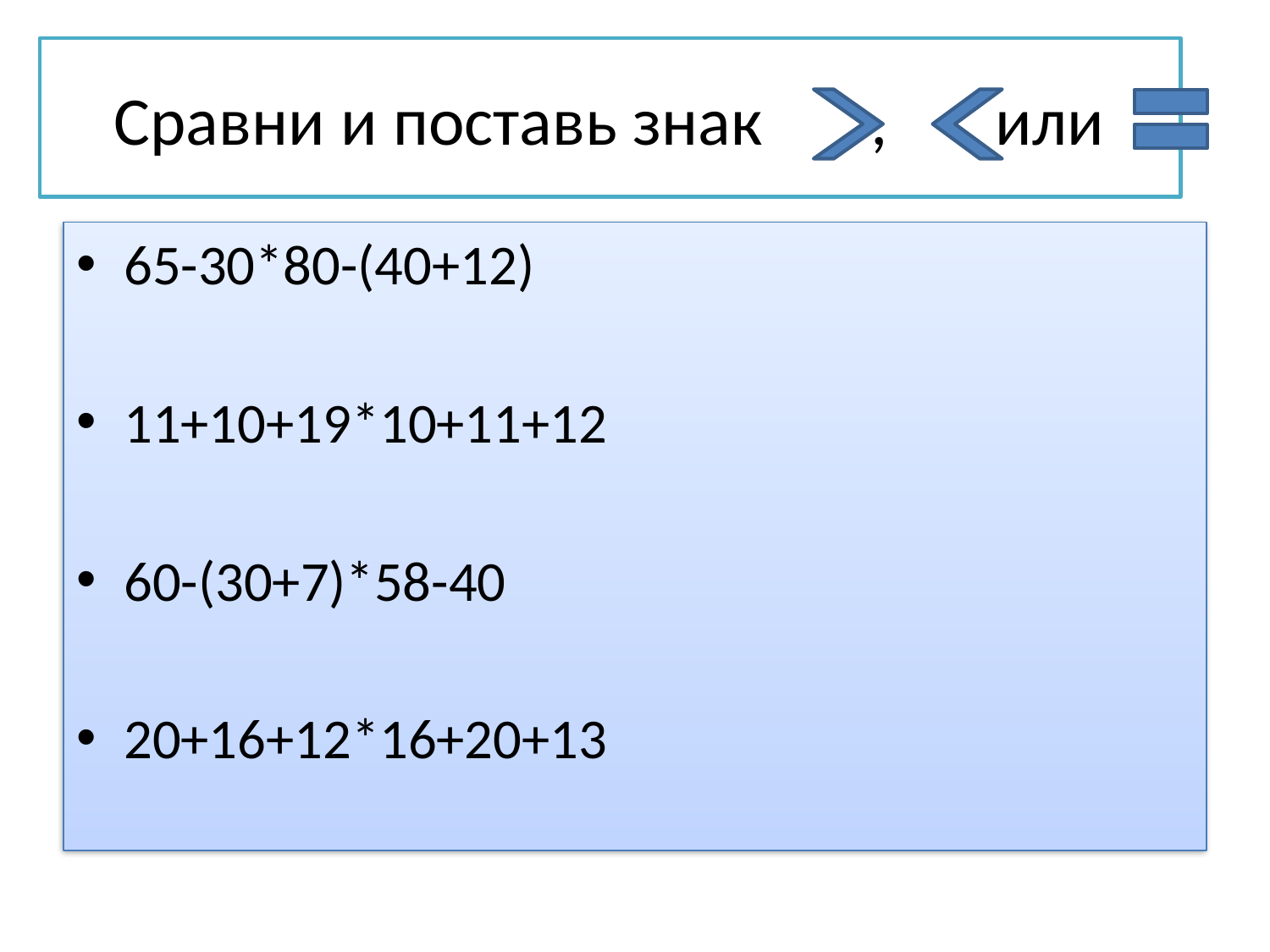

# Сравни и поставь знак       ,       или

65-30*80-(40+12)

11+10+19*10+11+12

60-(30+7)*58-40

20+16+12*16+20+13